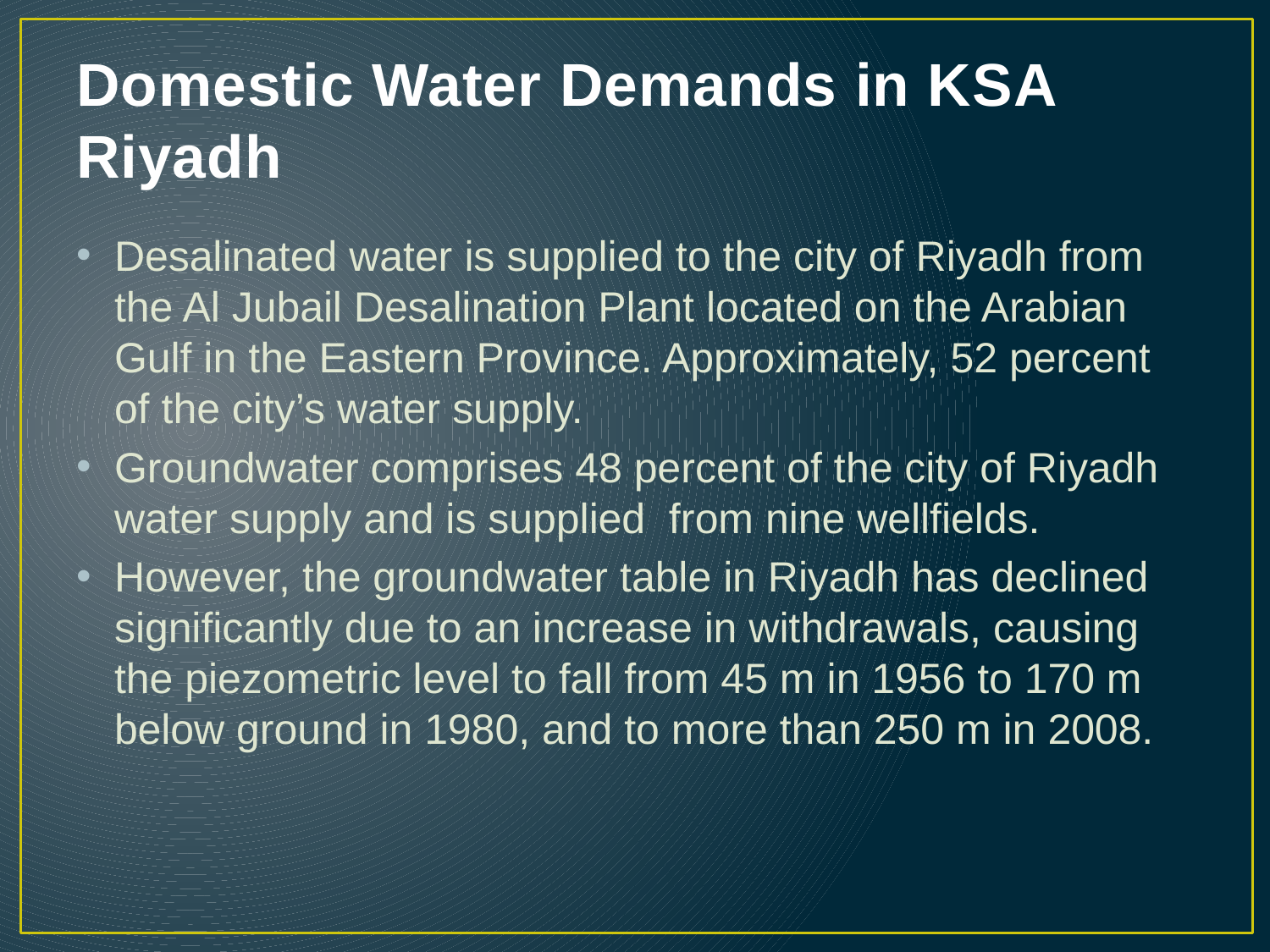

# Domestic Water Demands in KSA Riyadh
Desalinated water is supplied to the city of Riyadh from the Al Jubail Desalination Plant located on the Arabian Gulf in the Eastern Province. Approximately, 52 percent of the city’s water supply.
Groundwater comprises 48 percent of the city of Riyadh water supply and is supplied  from nine wellfields.
However, the groundwater table in Riyadh has declined significantly due to an increase in withdrawals, causing the piezometric level to fall from 45 m in 1956 to 170 m below ground in 1980, and to more than 250 m in 2008.